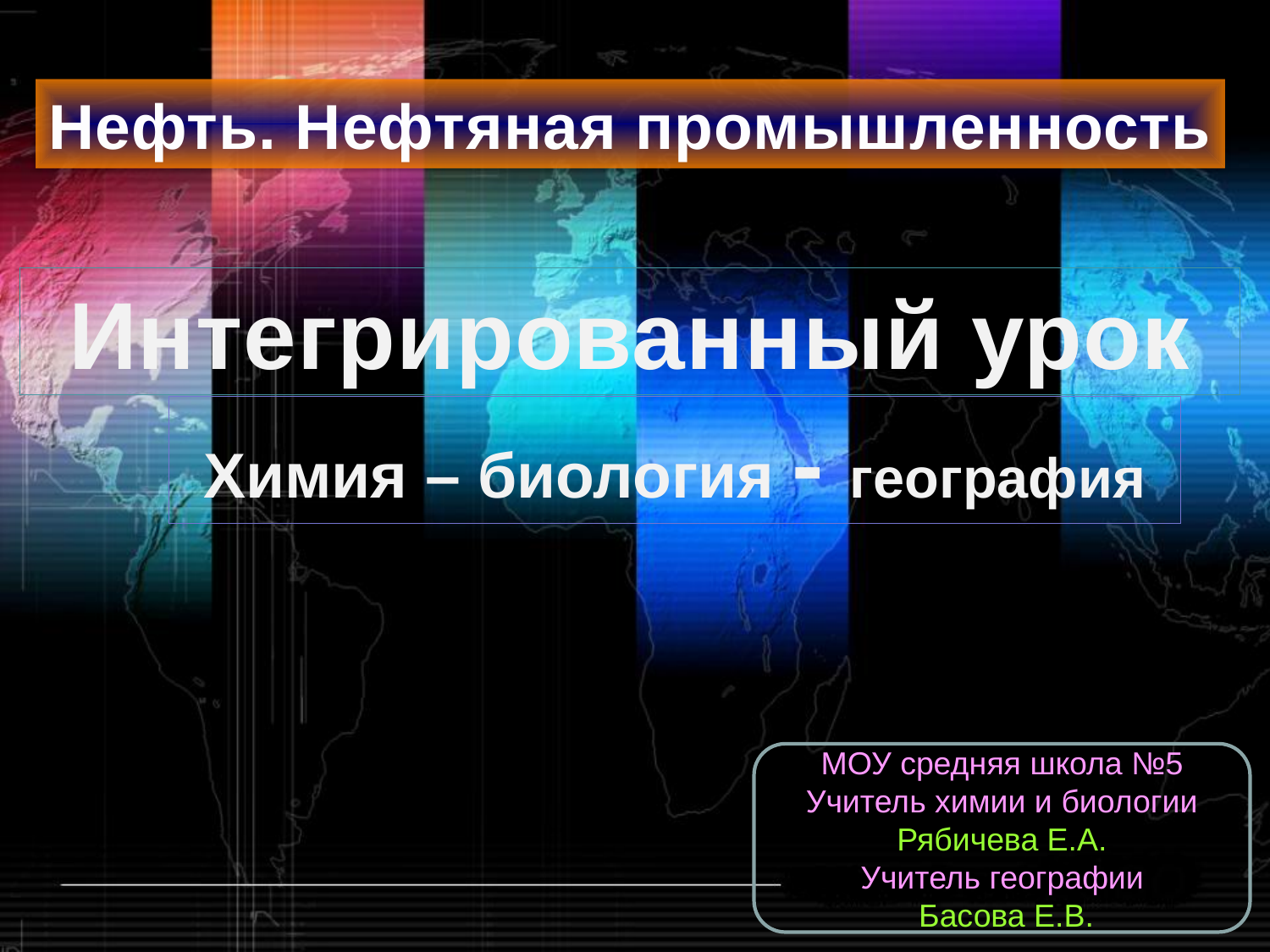

Нефть. Нефтяная промышленность
Интегрированный урок
Химия – биология - география
МОУ средняя школа №5
Учитель химии и биологии Рябичева Е.А.
Учитель географии
 Басова Е.В.